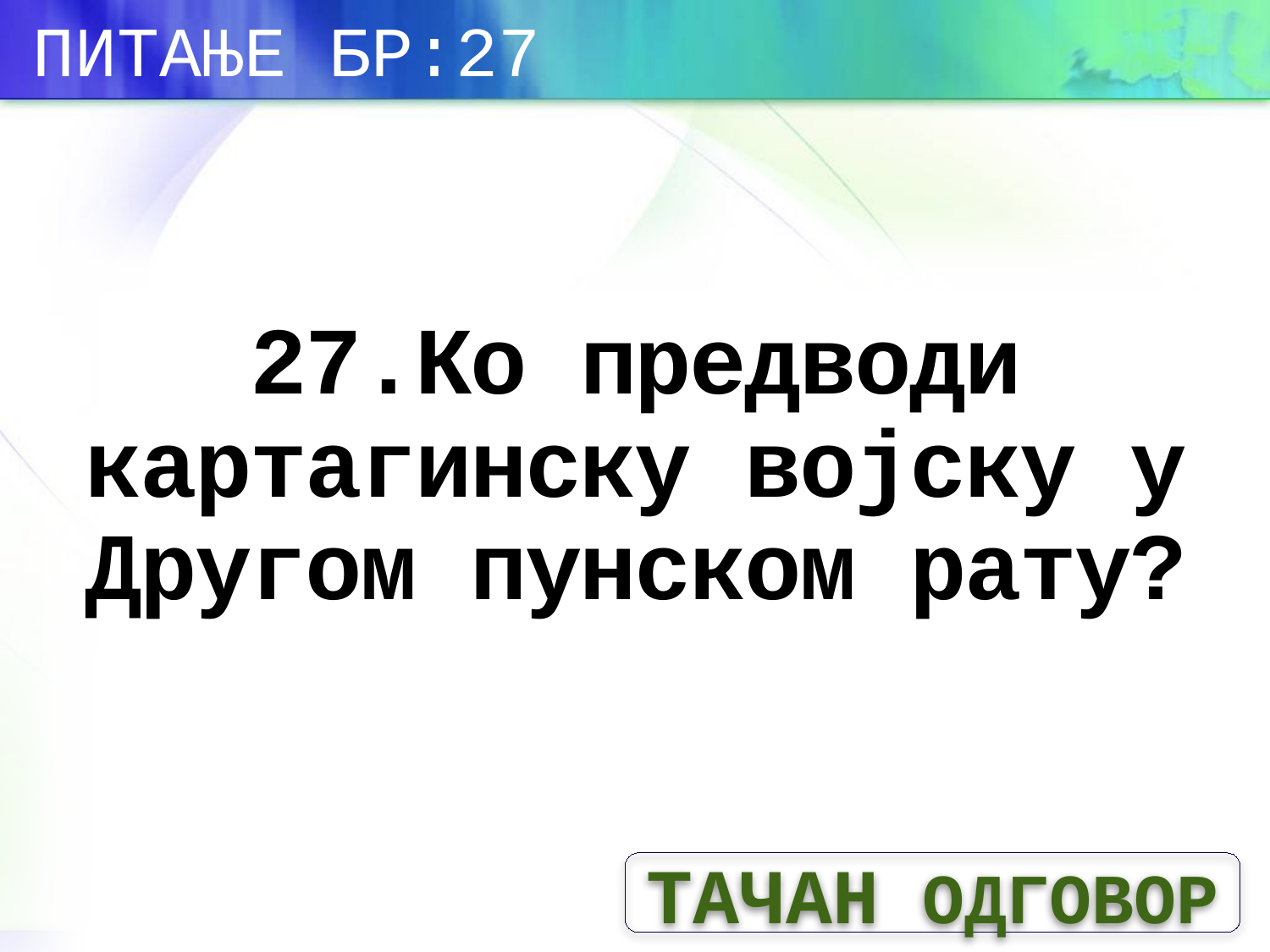

ПИТАЊЕ БР:27
# 27.Ко предводи картагинску војску у Другом пунском рату?
ТАЧАН ОДГОВОР